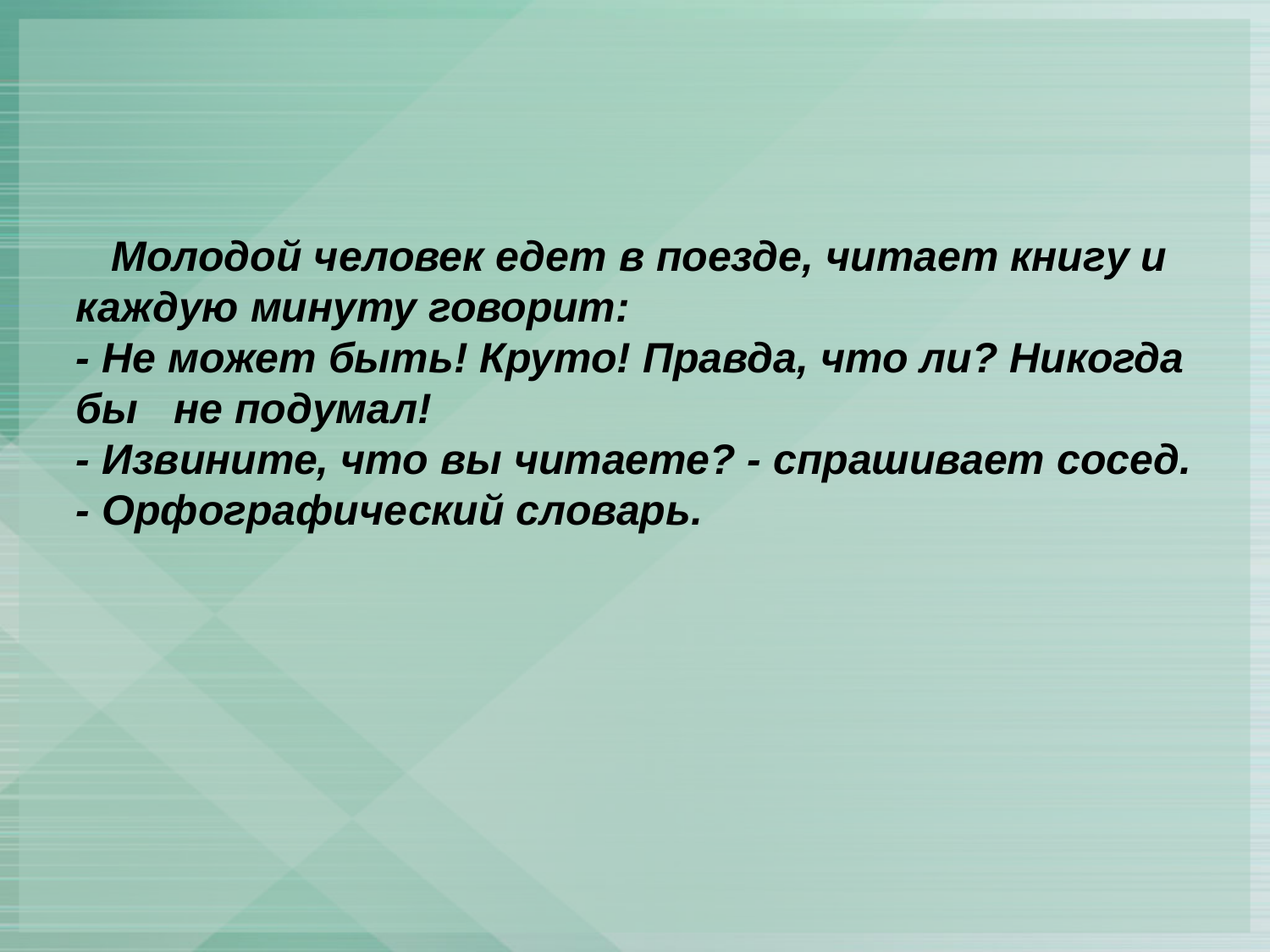

#
   Молодой человек едет в поезде, читает книгу и каждую минуту говорит:
- Не может быть! Круто! Правда, что ли? Никогда бы   не подумал!
- Извините, что вы читаете? - спрашивает сосед.
- Орфографический словарь.